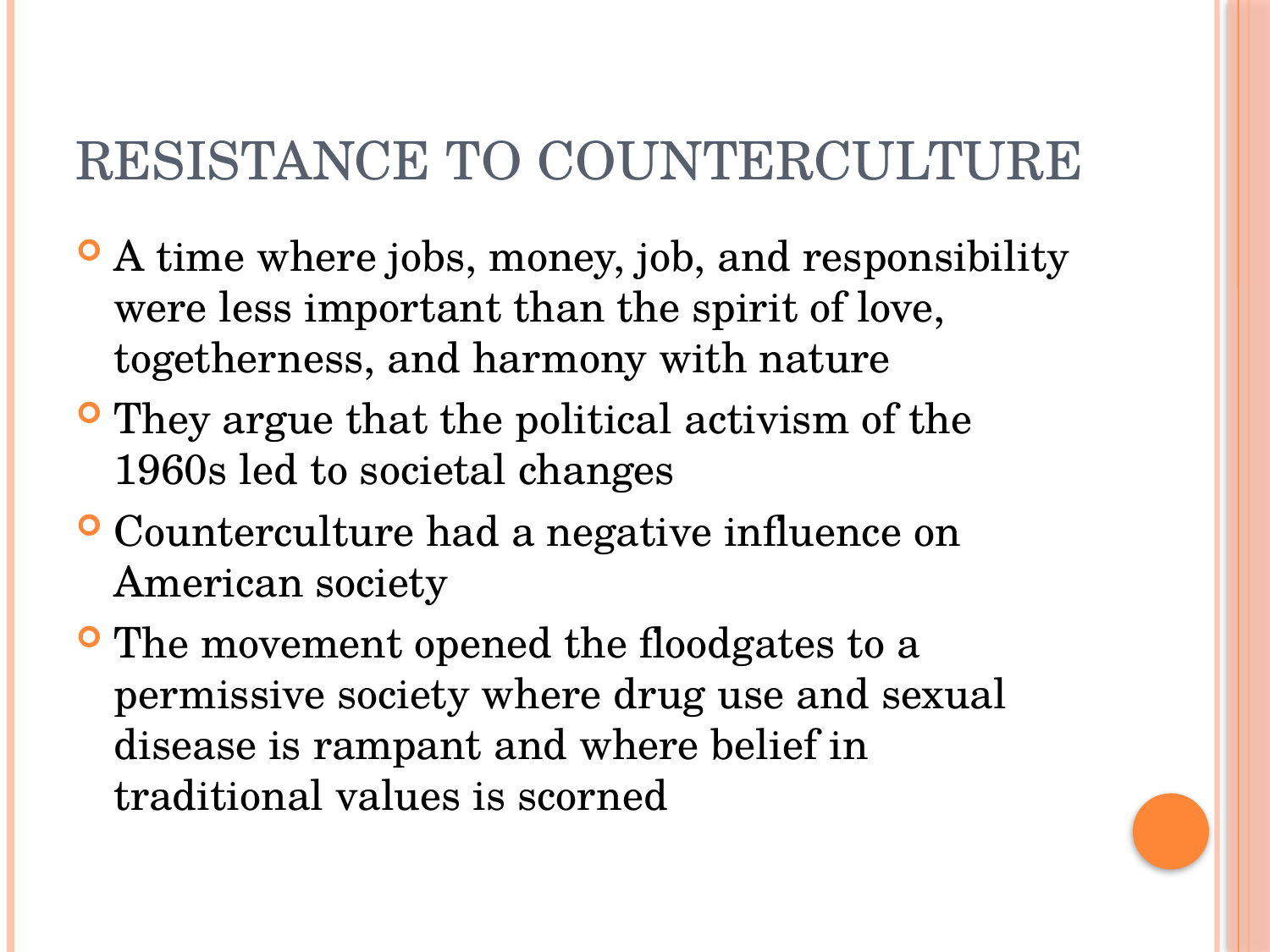

# Resistance to counterculture
A time where jobs, money, job, and responsibility were less important than the spirit of love, togetherness, and harmony with nature
They argue that the political activism of the 1960s led to societal changes
Counterculture had a negative influence on American society
The movement opened the floodgates to a permissive society where drug use and sexual disease is rampant and where belief in traditional values is scorned